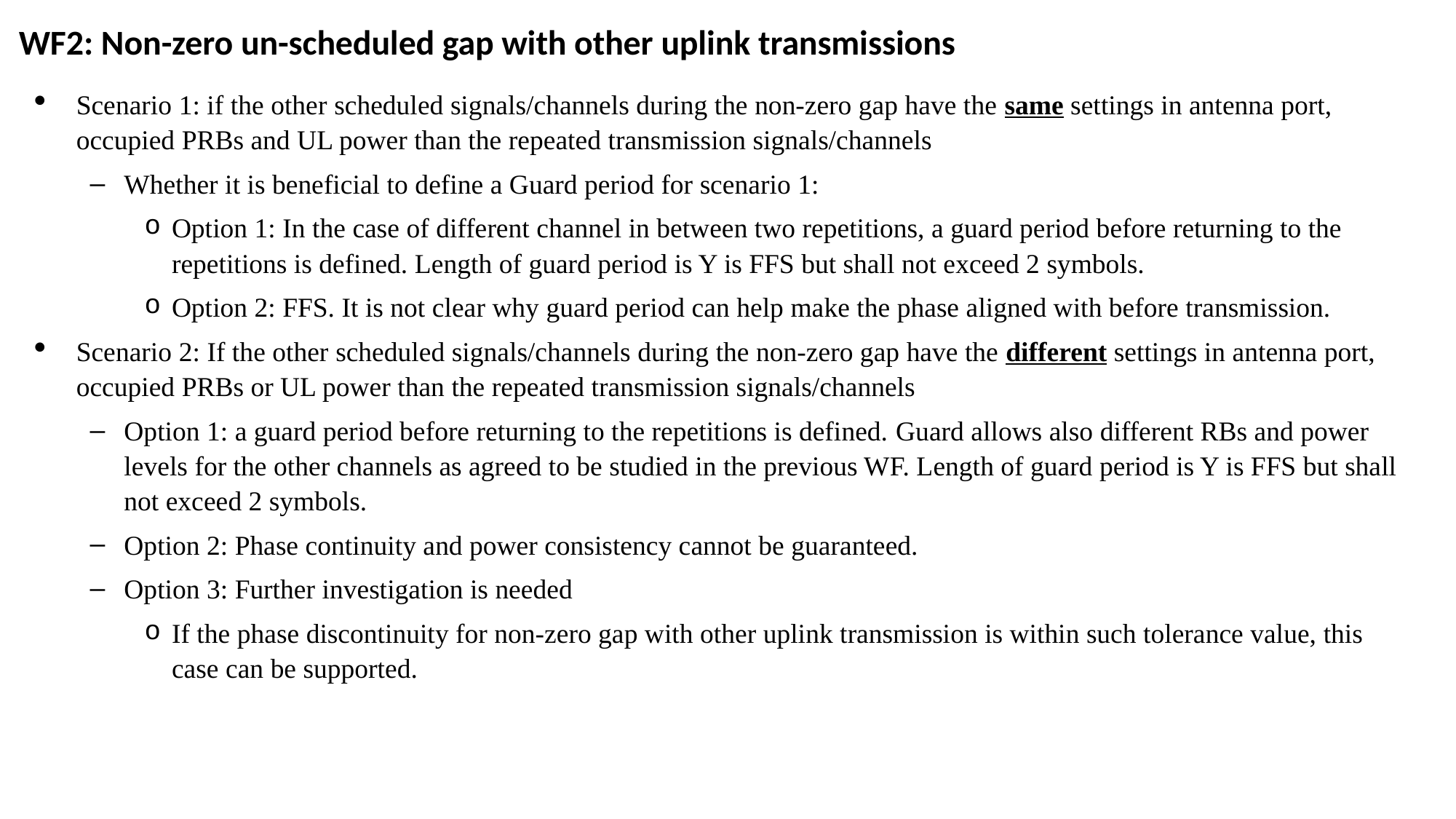

# WF2: Non-zero un-scheduled gap with other uplink transmissions
Scenario 1: if the other scheduled signals/channels during the non-zero gap have the same settings in antenna port, occupied PRBs and UL power than the repeated transmission signals/channels
Whether it is beneficial to define a Guard period for scenario 1:
Option 1: In the case of different channel in between two repetitions, a guard period before returning to the repetitions is defined. Length of guard period is Y is FFS but shall not exceed 2 symbols.
Option 2: FFS. It is not clear why guard period can help make the phase aligned with before transmission.
Scenario 2: If the other scheduled signals/channels during the non-zero gap have the different settings in antenna port, occupied PRBs or UL power than the repeated transmission signals/channels
Option 1: a guard period before returning to the repetitions is defined. Guard allows also different RBs and power levels for the other channels as agreed to be studied in the previous WF. Length of guard period is Y is FFS but shall not exceed 2 symbols.
Option 2: Phase continuity and power consistency cannot be guaranteed.
Option 3: Further investigation is needed
If the phase discontinuity for non-zero gap with other uplink transmission is within such tolerance value, this case can be supported.